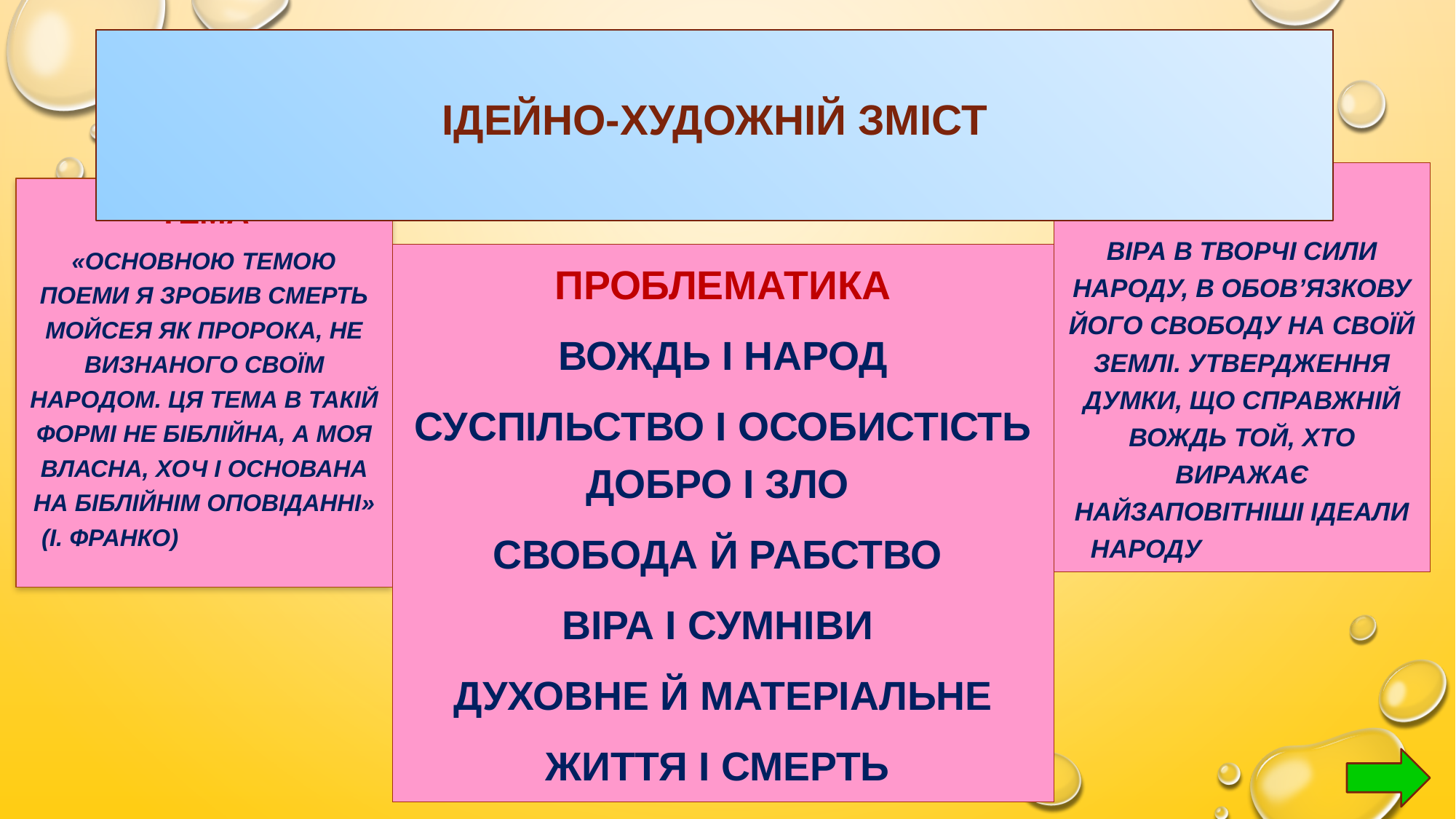

# ІДЕЙНО-ХУДОЖНІЙ ЗМІСТ

Ідея
Віра в творчі сили народу, в обов’язкову його свободу на своїй землі. Утвердження думки, що справжній вождь той, хто виражає найзаповітніші ідеали народу
Тема
«Основною темою поеми я зробив смерть Мойсея як пророка, не визнаного своїм народом. Ця тема в такій формі не біблійна, а моя власна, хоч і основана на біблійнім оповіданні» (І. франко)
Проблематика
Вождь суспільство зло життя свобода народ сумніви духовне особистість рабство смерть добро матеріальне віра
Проблематика
Вождь і народ
суспільство і особистість добро і зло
свобода й рабство
Віра і сумніви
духовне й матеріальне
життя і смерть